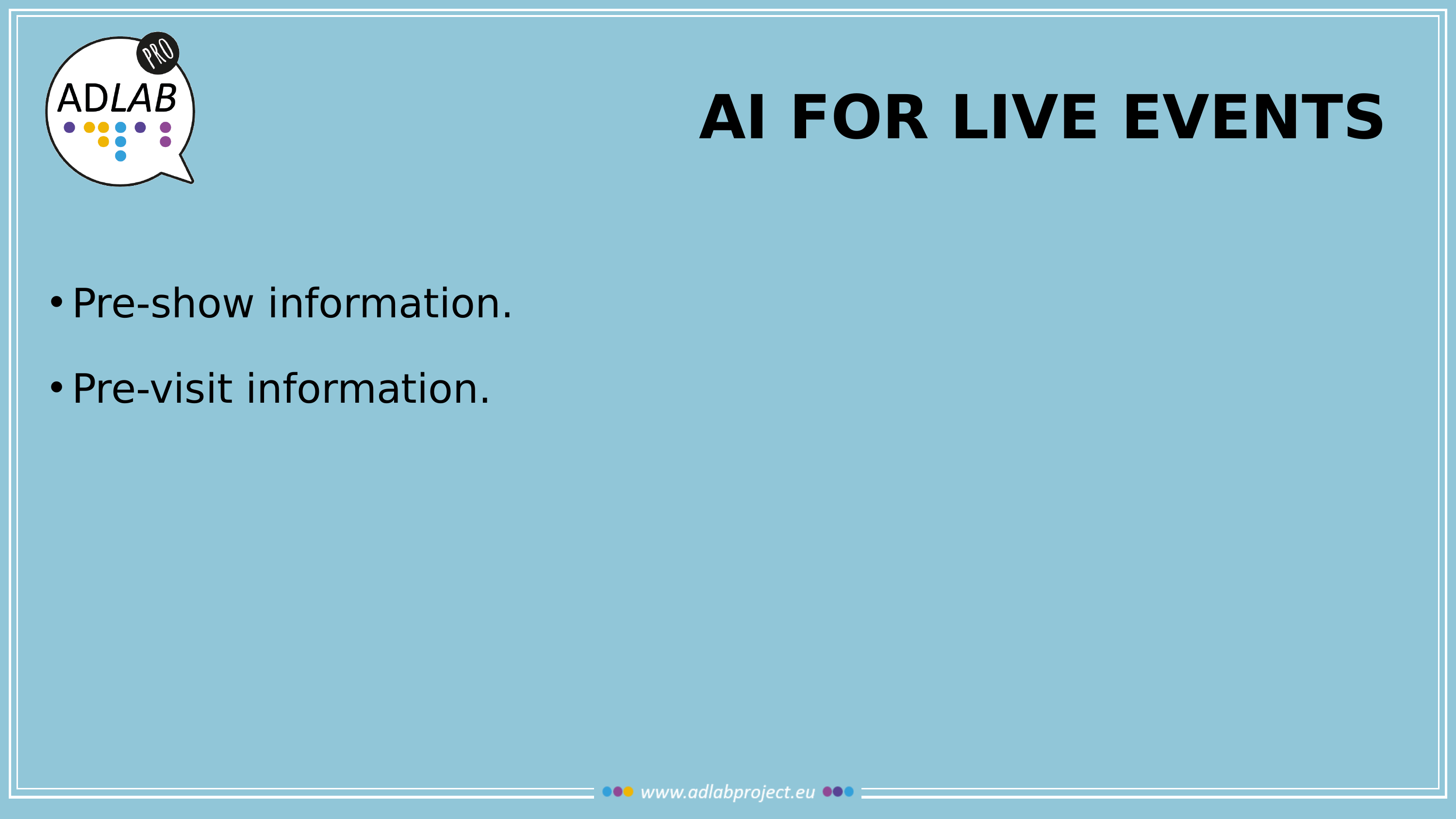

# Ai for live events
Pre-show information.
Pre-visit information.